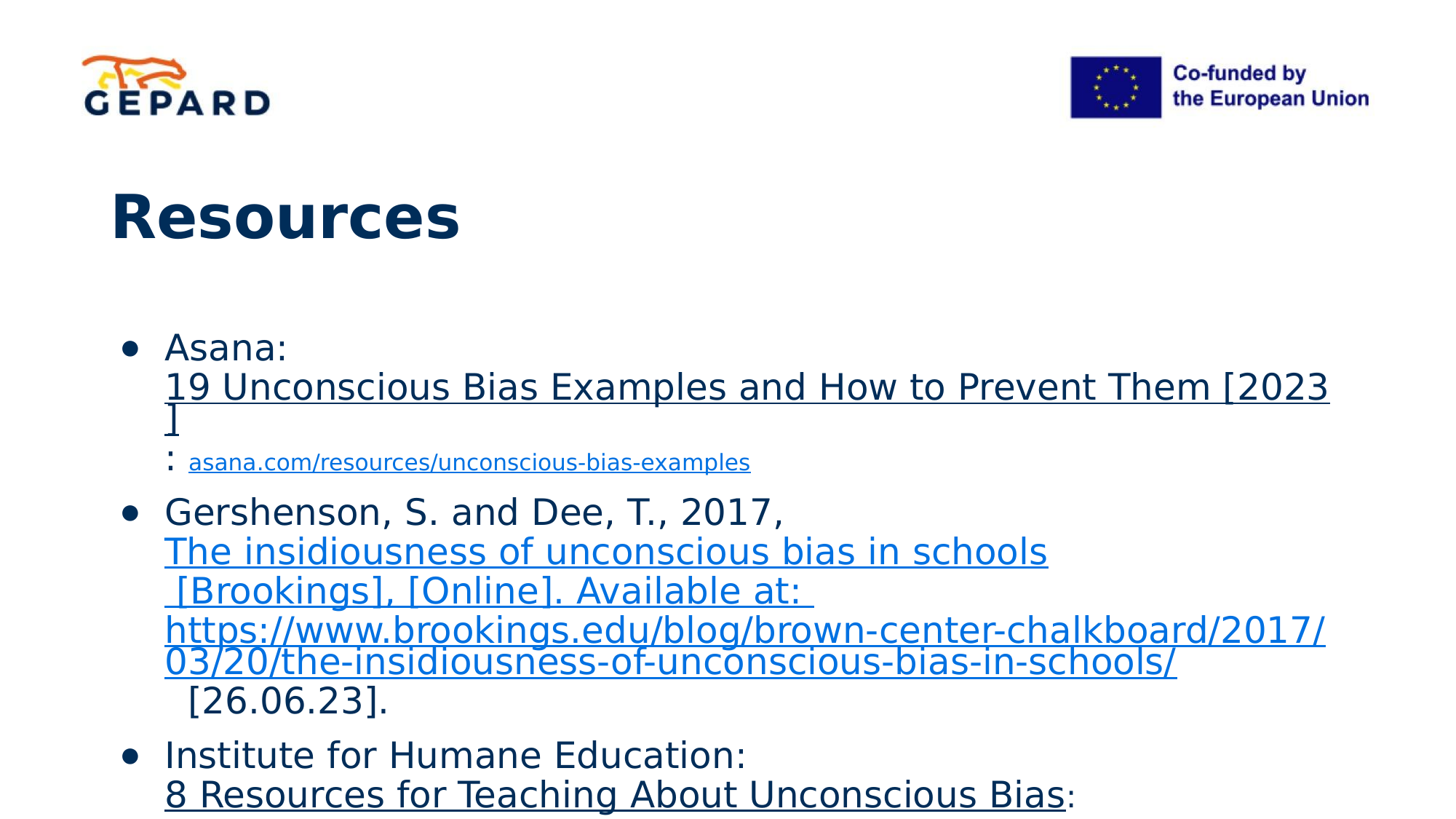

# Resources
Asana: 19 Unconscious Bias Examples and How to Prevent Them [2023]: asana.com/resources/unconscious-bias-examples
Gershenson, S. and Dee, T., 2017, The insidiousness of unconscious bias in schools [Brookings], [Online]. Available at: https://www.brookings.edu/blog/brown-center-chalkboard/2017/03/20/the-insidiousness-of-unconscious-bias-in-schools/  [26.06.23].
Institute for Humane Education: 8 Resources for Teaching About Unconscious Bias: humaneeducation.org/9-resources-teaching-unconscious-bias/